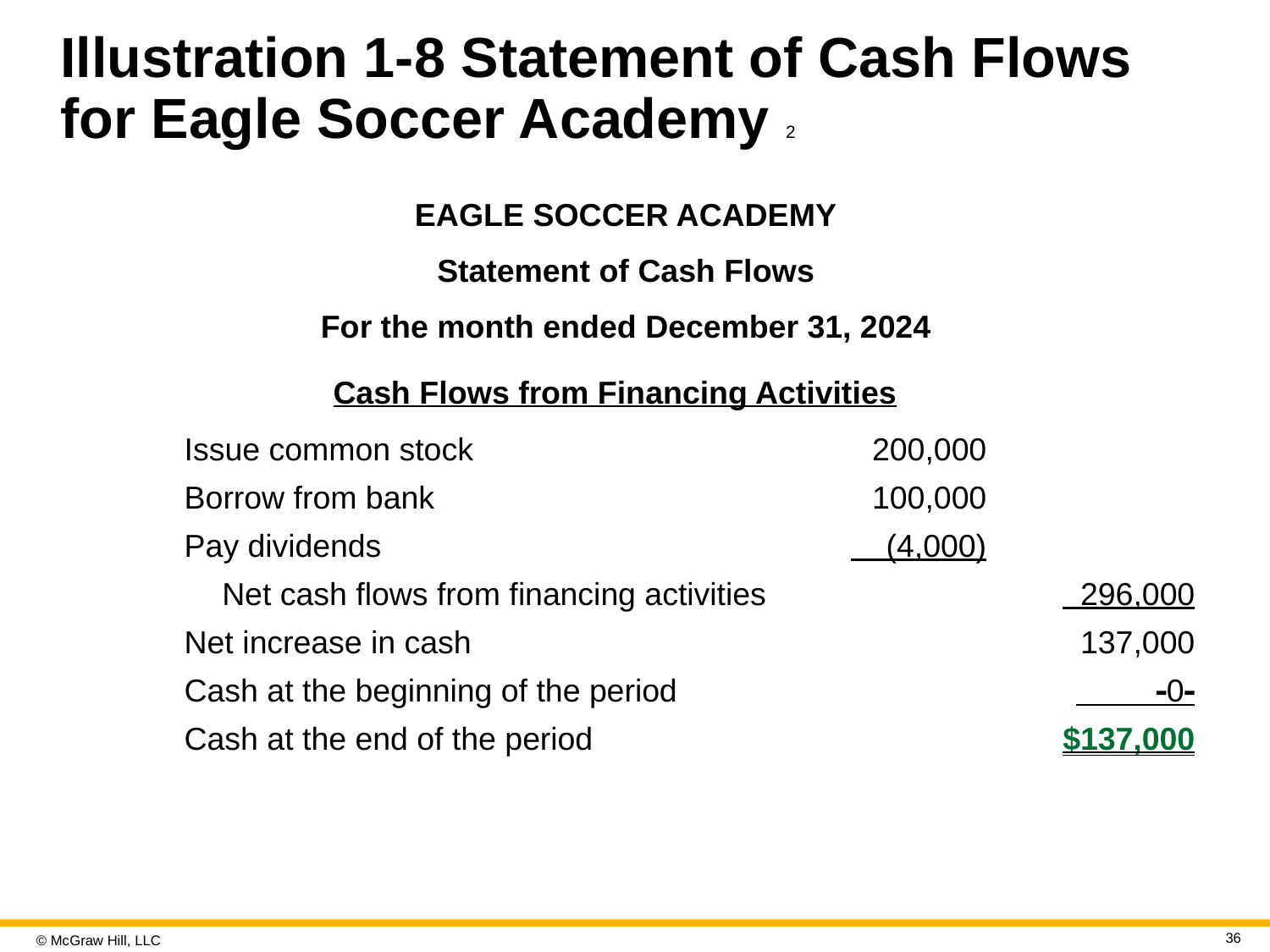

# Illustration 1-8 Statement of Cash Flows for Eagle Soccer Academy 2
EAGLE SOCCER ACADEMY
Statement of Cash Flows
For the month ended December 31, 2024
Cash Flows from Financing Activities
| Issue common stock | 200,000 |  |
| --- | --- | --- |
| Borrow from bank | 100,000 |  |
| Pay dividends | (4,000) |  |
| Net cash flows from financing activities |  | 296,000 |
| Net increase in cash |  | 137,000 |
| Cash at the beginning of the period |  | −0− |
| Cash at the end of the period |  | $137,000 |
36